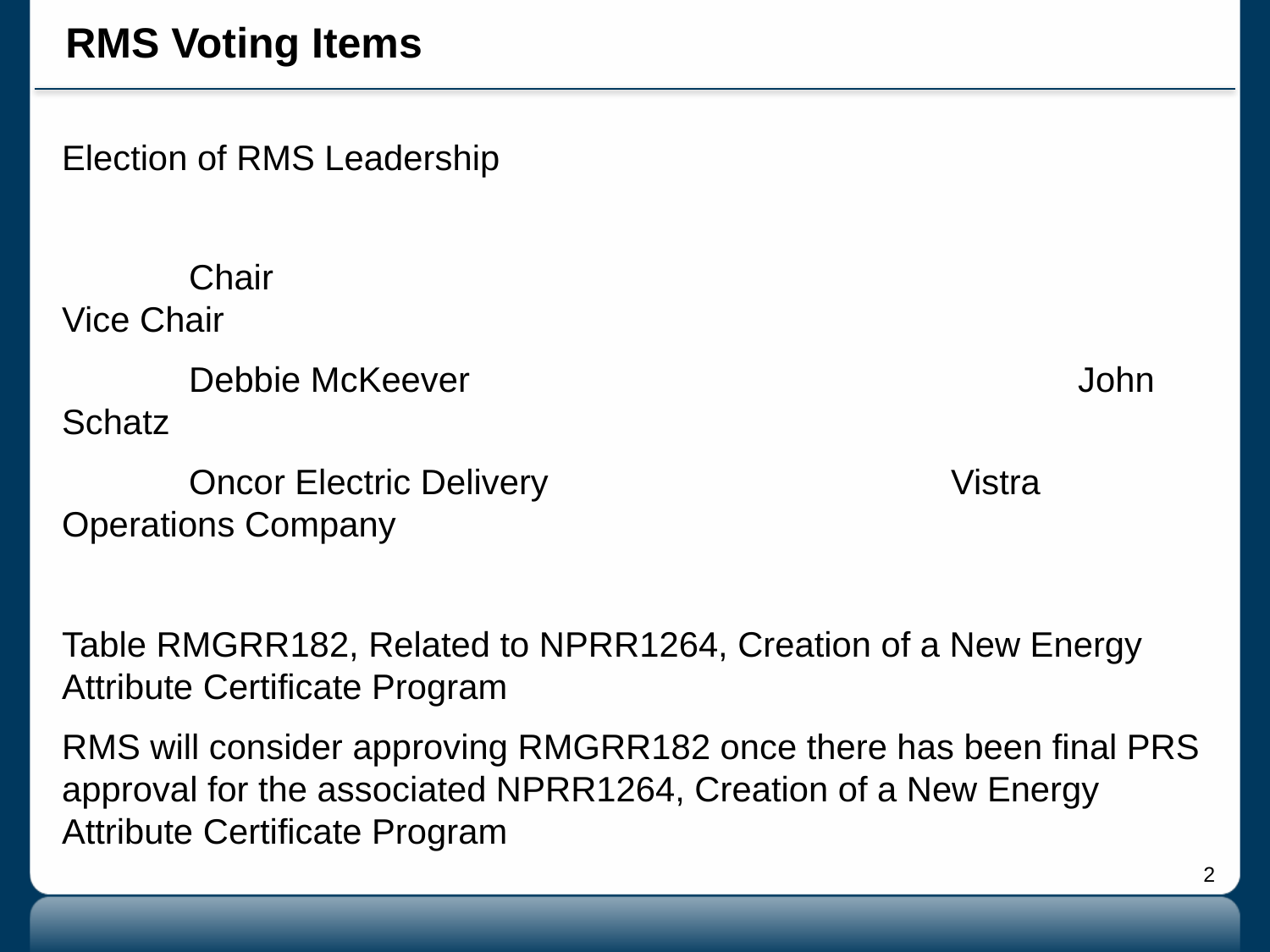

# RMS Voting Items
Election of RMS Leadership

	Chair								Vice Chair
	Debbie McKeever					John Schatz
	Oncor Electric Delivery 				Vistra Operations Company

Table RMGRR182, Related to NPRR1264, Creation of a New Energy Attribute Certificate Program
RMS will consider approving RMGRR182 once there has been final PRS approval for the associated NPRR1264, Creation of a New Energy Attribute Certificate Program